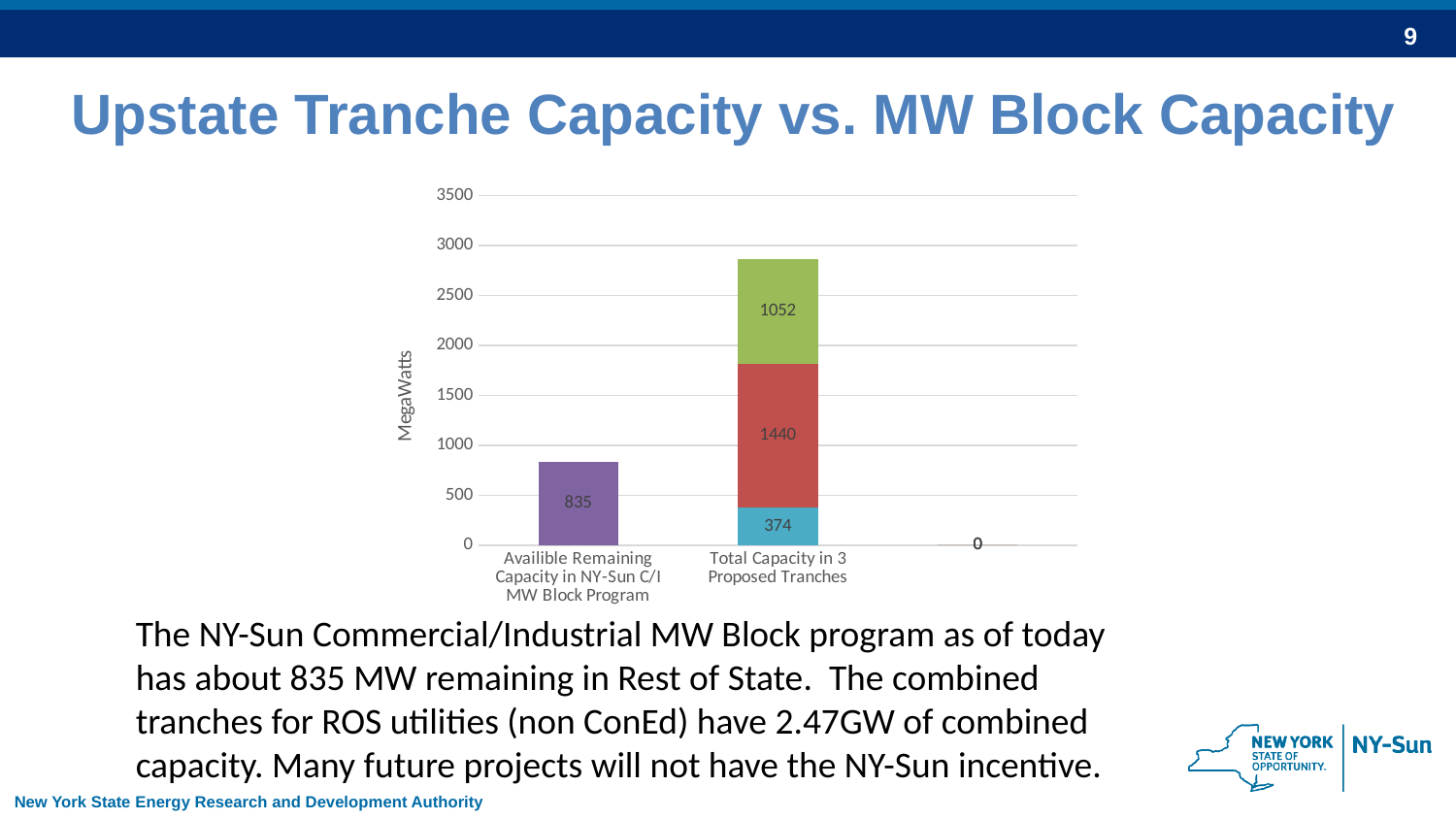

# Upstate Tranche Capacity vs. MW Block Capacity

### Chart

| Category |  |  |  |
|---|---|---|---|
| Availible Remaining Capacity in NY-Sun C/I MW Block Program | 835.0 | None | None |
| Total Capacity in 3 Proposed Tranches | 374.0 | 1440.0 | 1052.0 |
The NY-Sun Commercial/Industrial MW Block program as of today has about 835 MW remaining in Rest of State.  The combined tranches for ROS utilities (non ConEd) have 2.47GW of combined capacity. Many future projects will not have the NY-Sun incentive.